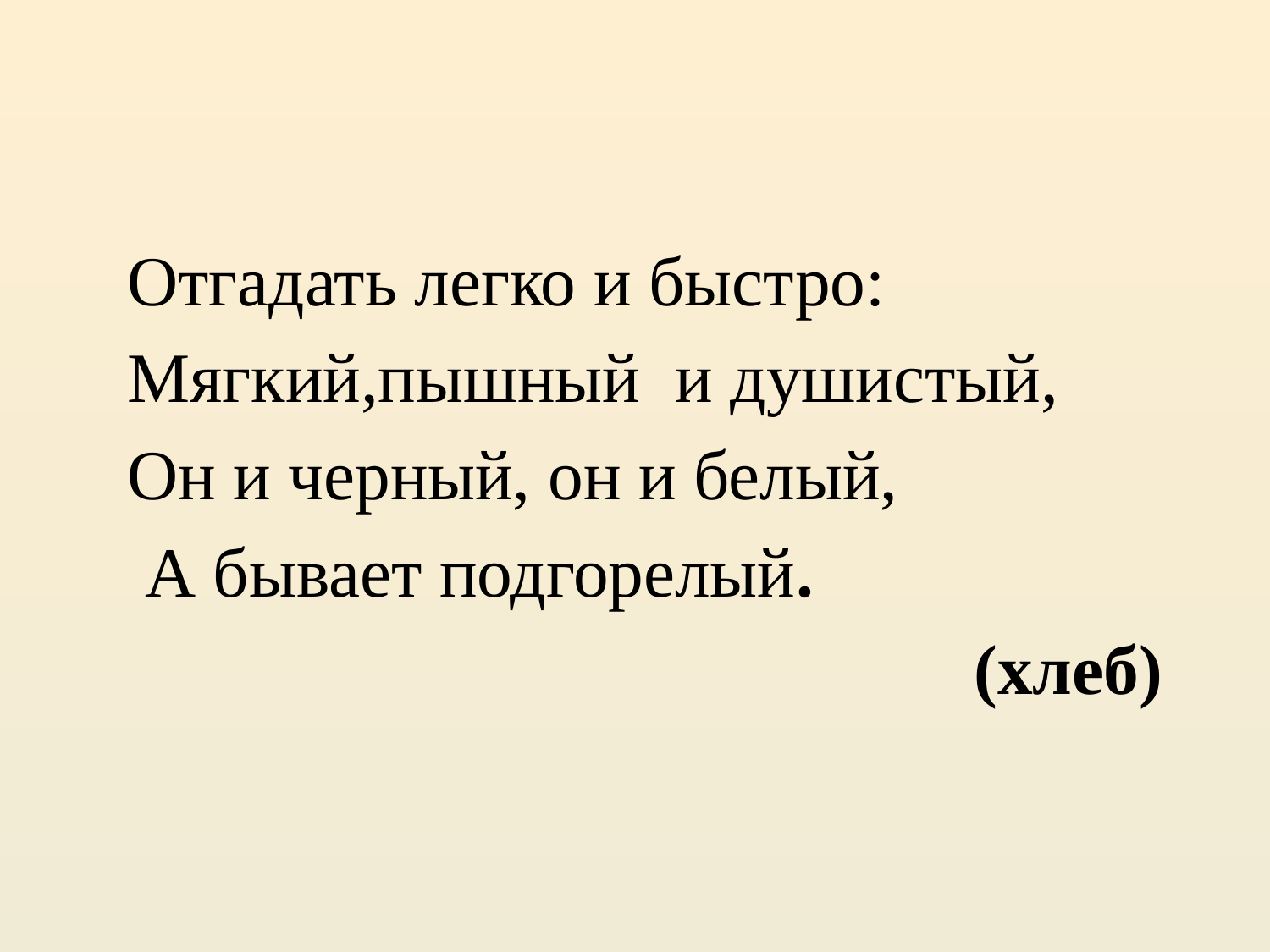

Отгадать легко и быстро:
Мягкий,пышный  и душистый,
Он и черный, он и белый,
 А бывает подгорелый.
(хлеб)